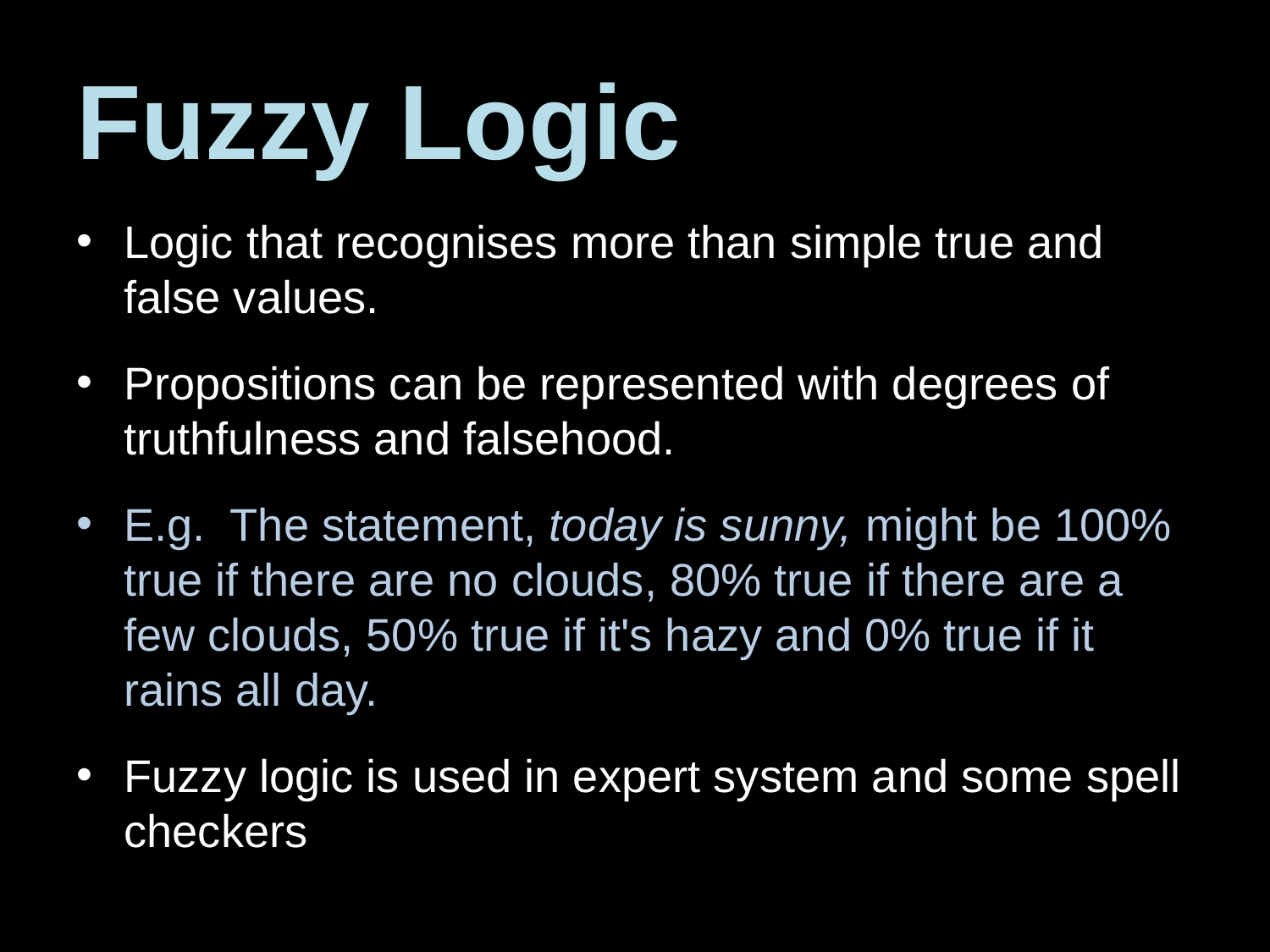

# Fuzzy Logic
Logic that recognises more than simple true and false values.

Propositions can be represented with degrees of truthfulness and falsehood.

E.g.  The statement, today is sunny, might be 100% true if there are no clouds, 80% true if there are a few clouds, 50% true if it's hazy and 0% true if it rains all day.

Fuzzy logic is used in expert system and some spell checkers